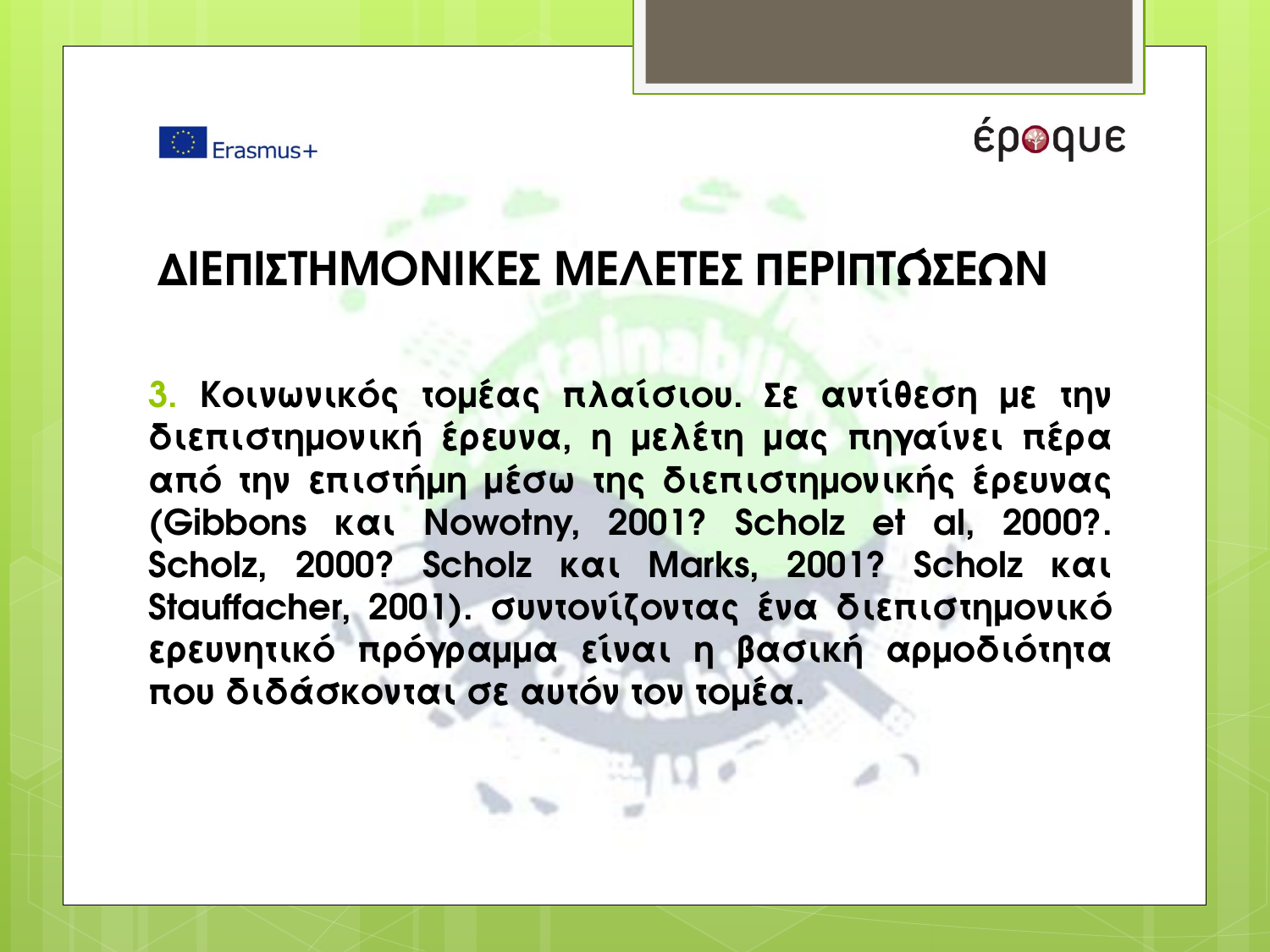

# ΔΙΕΠΙΣΤΗΜΟΝΙΚΕΣ ΜΕΛΕΤΕΣ ΠΕΡΙΠΤΏΣΕΩΝ
3. Κοινωνικός τομέας πλαίσιου. Σε αντίθεση με την διεπιστημονική έρευνα, η μελέτη μας πηγαίνει πέρα από την επιστήμη μέσω της διεπιστημονικής έρευνας (Gibbons και Nowotny, 2001? Scholz et al, 2000?. Scholz, 2000? Scholz και Marks, 2001? Scholz και Stauffacher, 2001). συντονίζοντας ένα διεπιστημονικό ερευνητικό πρόγραμμα είναι η βασική αρμοδιότητα που διδάσκονται σε αυτόν τον τομέα.